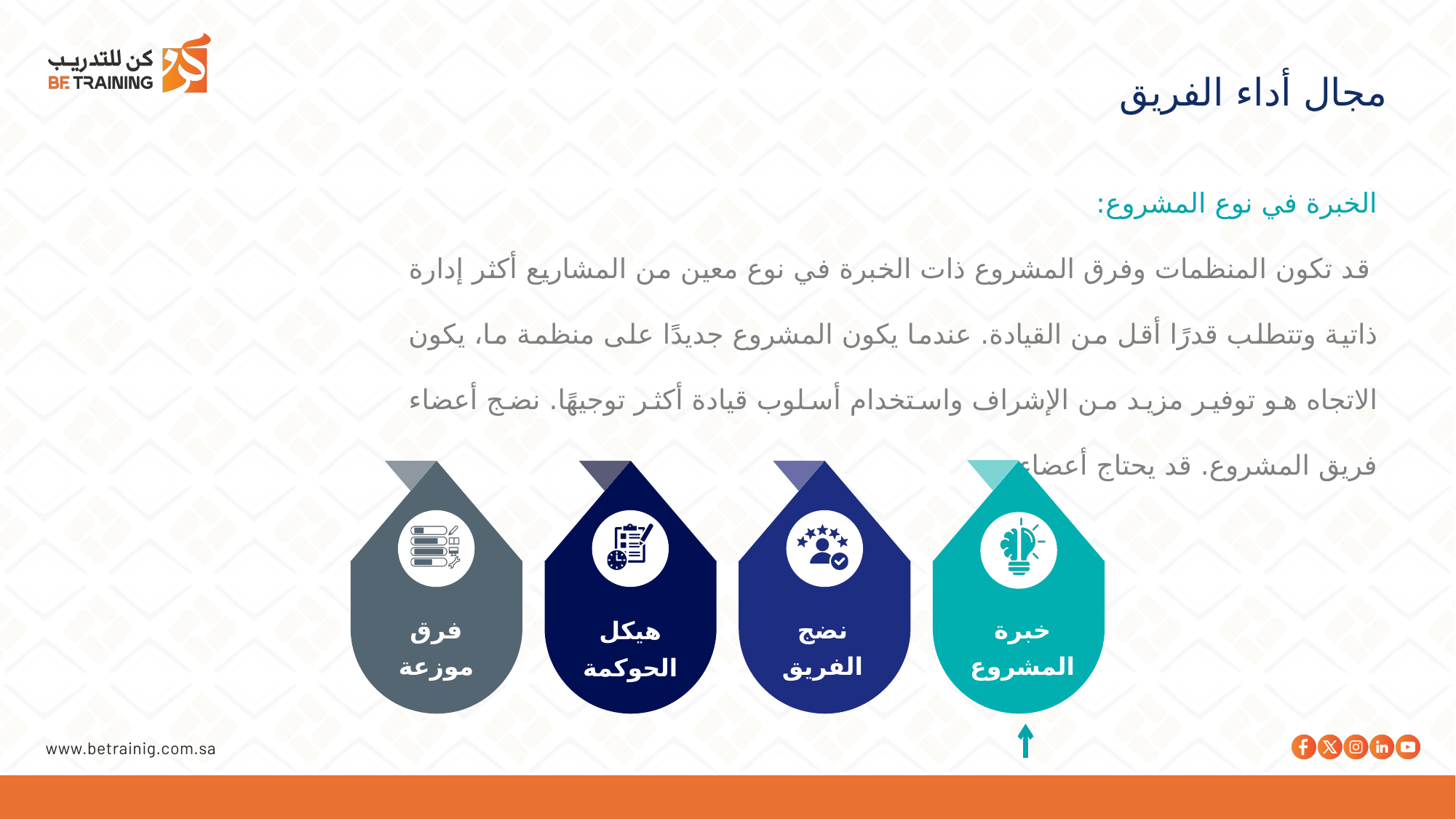

مجال أداء الفريق
الخبرة في نوع المشروع:
 قد تكون المنظمات وفرق المشروع ذات الخبرة في نوع معين من المشاريع أكثر إدارة ذاتية وتتطلب قدرًا أقل من القيادة. عندما يكون المشروع جديدًا على منظمة ما، يكون الاتجاه هو توفير مزيد من الإشراف واستخدام أسلوب قيادة أكثر توجيهًا. نضج أعضاء فريق المشروع. قد يحتاج أعضاء

فرق موزعة
نضج الفريق
خبرة المشروع
هيكل الحوكمة